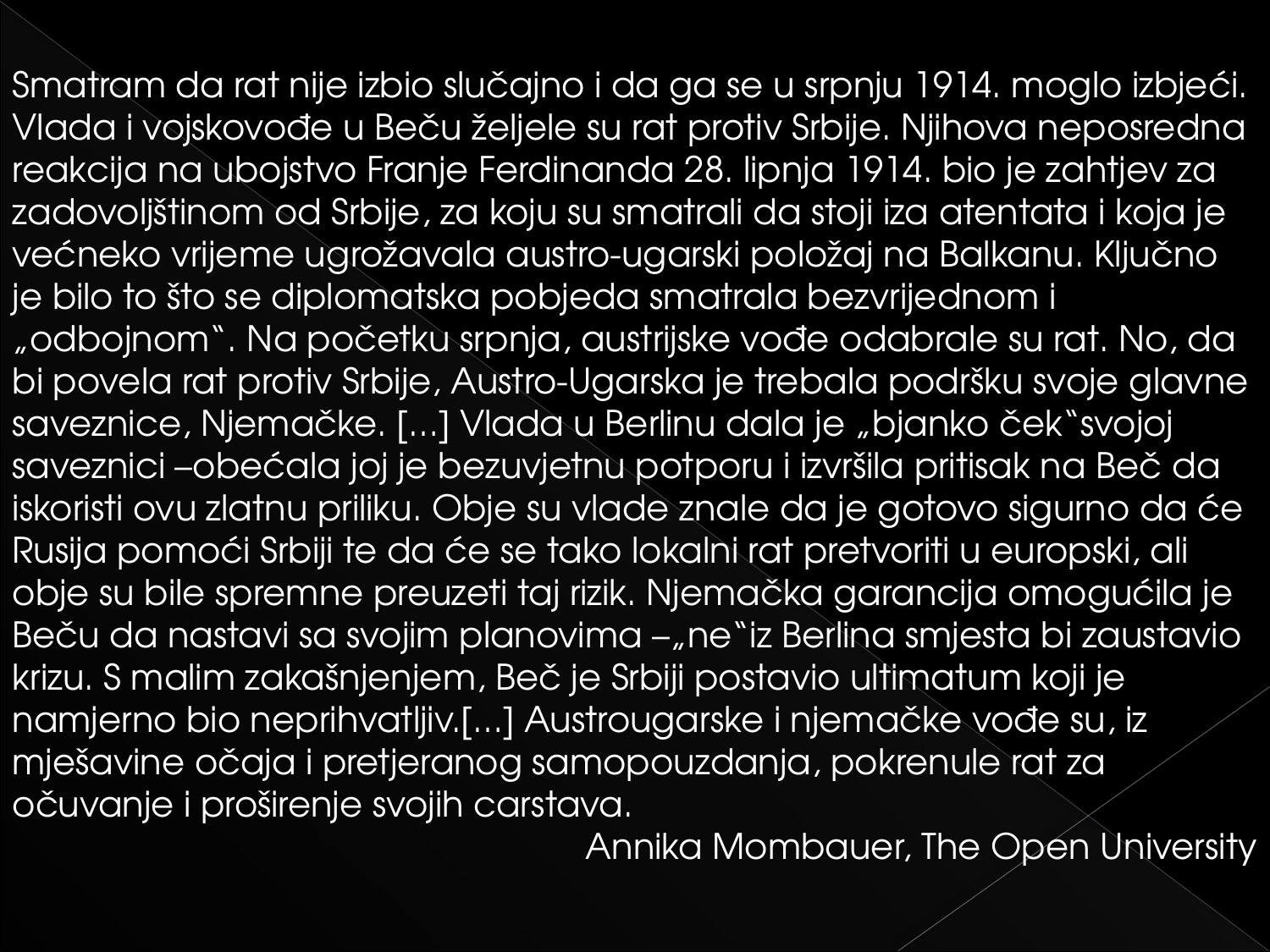

Smatram da rat nije izbio slučajno i da ga se u srpnju 1914. moglo izbjeći. Vlada i vojskovođe u Beču željele su rat protiv Srbije. Njihova neposredna reakcija na ubojstvo Franje Ferdinanda 28. lipnja 1914. bio je zahtjev za zadovoljštinom od Srbije, za koju su smatrali da stoji iza atentata i koja je većneko vrijeme ugrožavala austro-ugarski položaj na Balkanu. Ključno je bilo to što se diplomatska pobjeda smatrala bezvrijednom i „odbojnom“. Na početku srpnja, austrijske vođe odabrale su rat. No, da bi povela rat protiv Srbije, Austro-Ugarska je trebala podršku svoje glavne saveznice, Njemačke. […] Vlada u Berlinu dala je „bjanko ček“svojoj saveznici –obećala joj je bezuvjetnu potporu i izvršila pritisak na Beč da iskoristi ovu zlatnu priliku. Obje su vlade znale da je gotovo sigurno da će Rusija pomoći Srbiji te da će se tako lokalni rat pretvoriti u europski, ali obje su bile spremne preuzeti taj rizik. Njemačka garancija omogućila je Beču da nastavi sa svojim planovima –„ne“iz Berlina smjesta bi zaustavio krizu. S malim zakašnjenjem, Beč je Srbiji postavio ultimatum koji je namjerno bio neprihvatljiv.[…] Austrougarske i njemačke vođe su, iz mješavine očaja i pretjeranog samopouzdanja, pokrenule rat za očuvanje i proširenje svojih carstava.
Annika Mombauer, The Open University